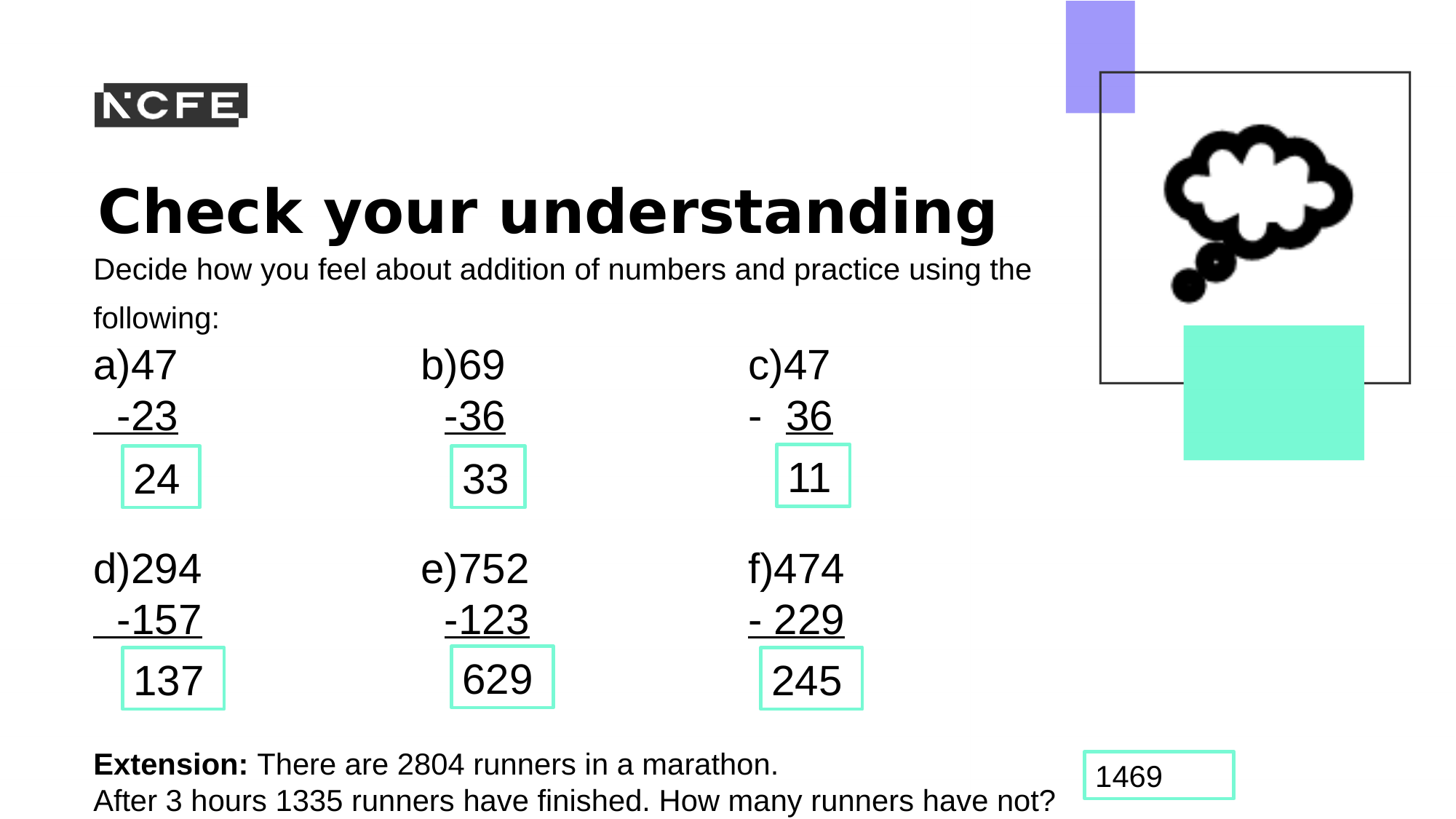

Decide how you feel about addition of numbers and practice using the
following:
a)47			b)69			c)47
  -23			  -36			-  36

d)294			e)752			f)474
  -157			  -123			- 229

Extension: There are 2804 runners in a marathon.
After 3 hours 1335 runners have finished. How many runners have not?
11
24
33
629
137
245
1469